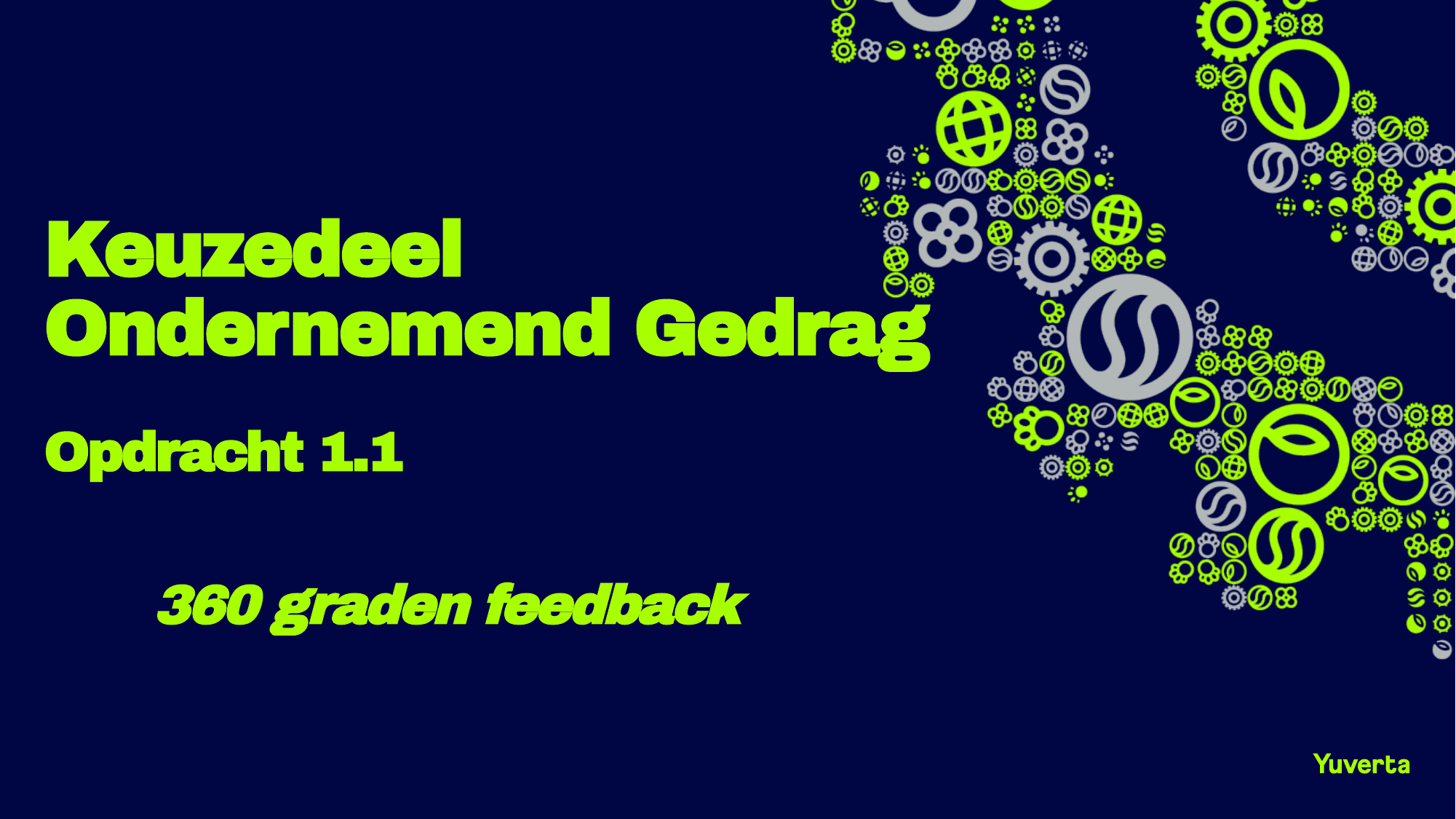

# Keuzedeel Ondernemend Gedrag Opdracht 1.1 360 graden feedback
1